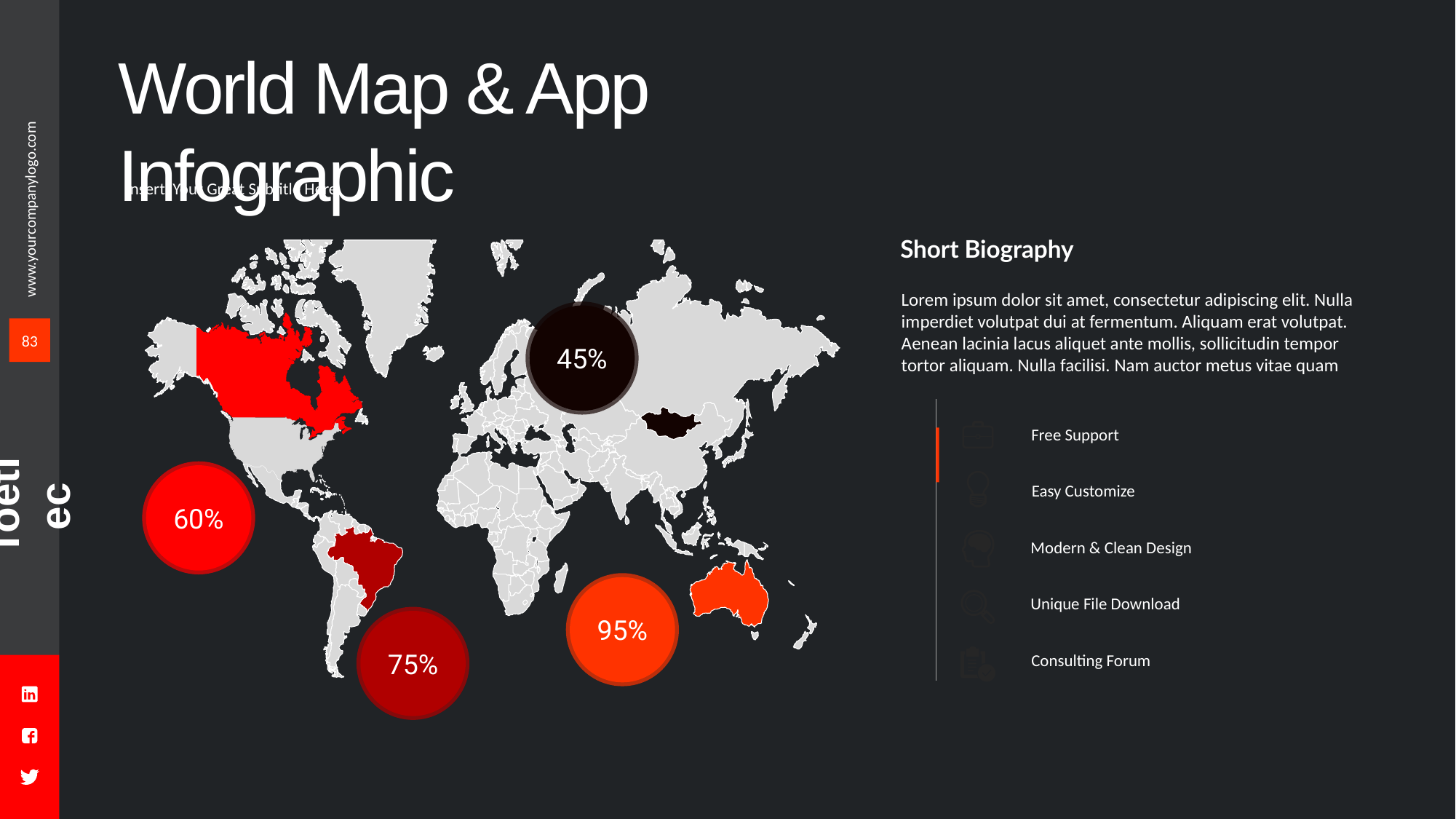

World Map & App Infographic
Insert  Your Great Subtitle Here
Short Biography

Lorem ipsum dolor sit amet, consectetur adipiscing elit. Nulla imperdiet volutpat dui at fermentum. Aliquam erat volutpat. Aenean lacinia lacus aliquet ante mollis, sollicitudin tempor tortor aliquam. Nulla facilisi. Nam auctor metus vitae quam

45%
83
Free Support

60%

Easy Customize

Modern & Clean Design

95%
Unique File Download

75%
Consulting Forum